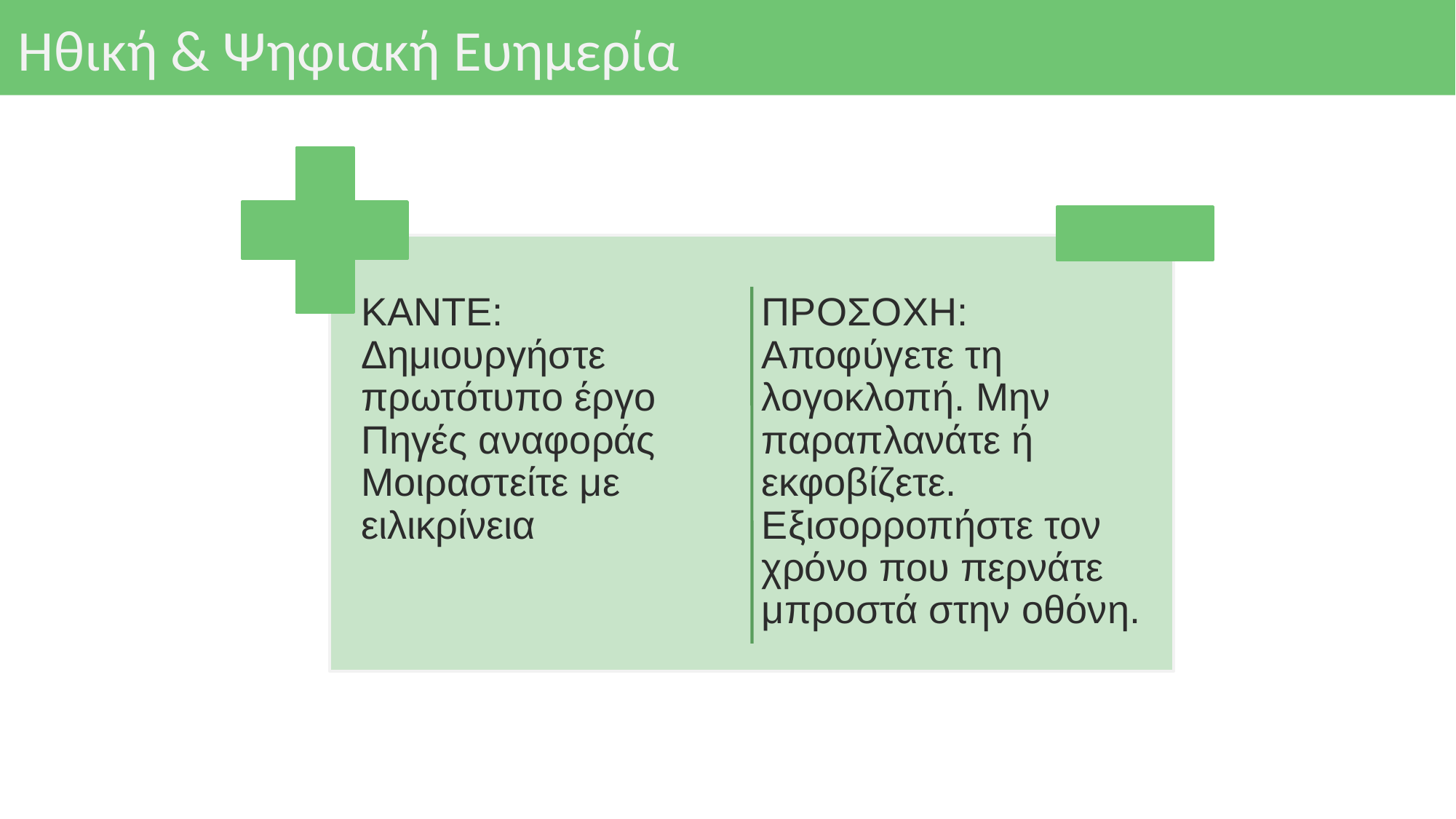

# Ηθική & Ψηφιακή Ευημερία
ΚΑΝΤΕ:
Δημιουργήστε πρωτότυπο έργο Πηγές αναφοράς Μοιραστείτε με ειλικρίνεια
ΠΡΟΣΟΧΗ: Αποφύγετε τη λογοκλοπή. Μην παραπλανάτε ή εκφοβίζετε. Εξισορροπήστε τον χρόνο που περνάτε μπροστά στην οθόνη.